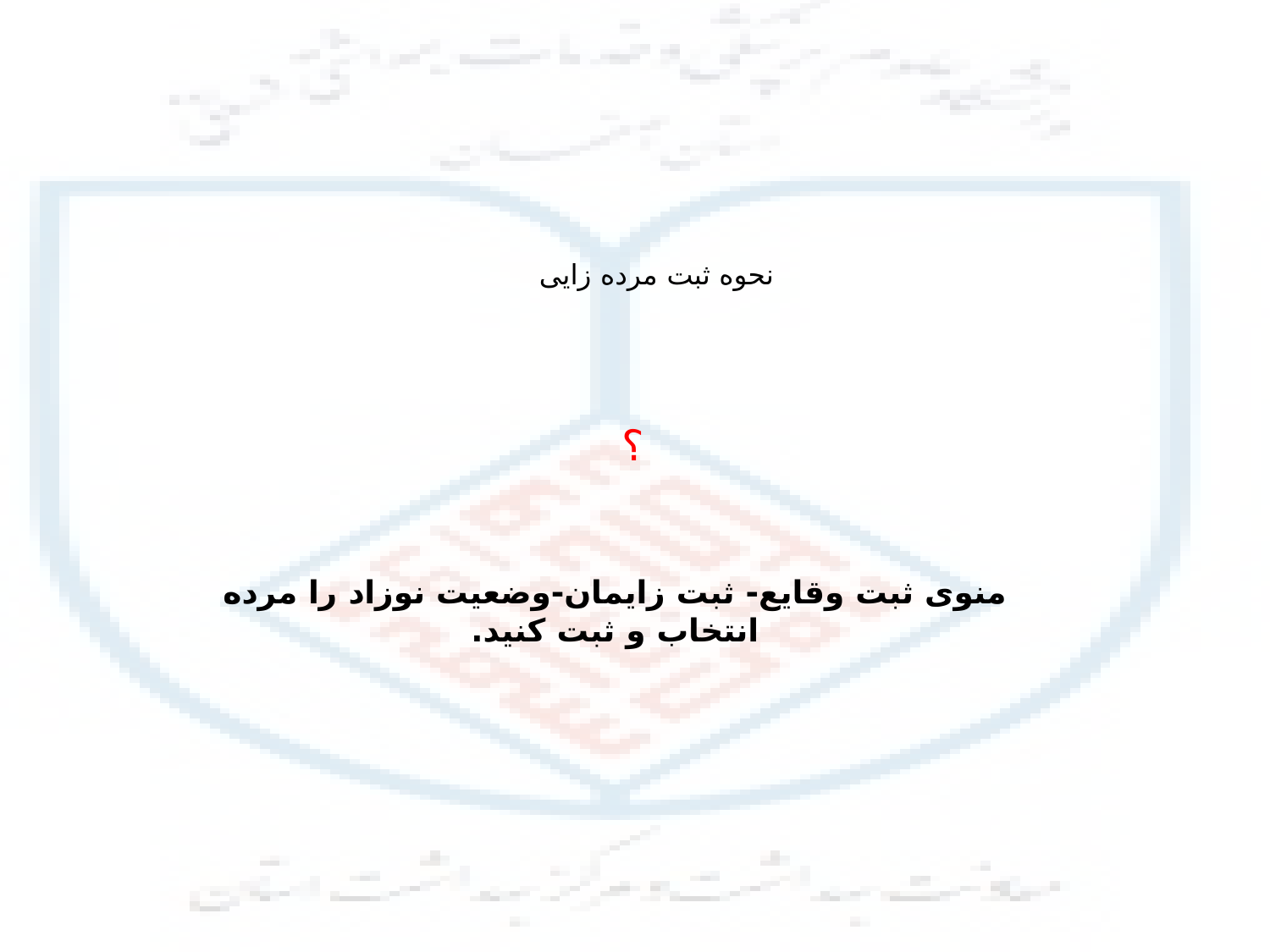

# نحوه ثبت مرده زایی
؟
منوی ثبت وقایع- ثبت زایمان-وضعیت نوزاد را مرده انتخاب و ثبت کنید.